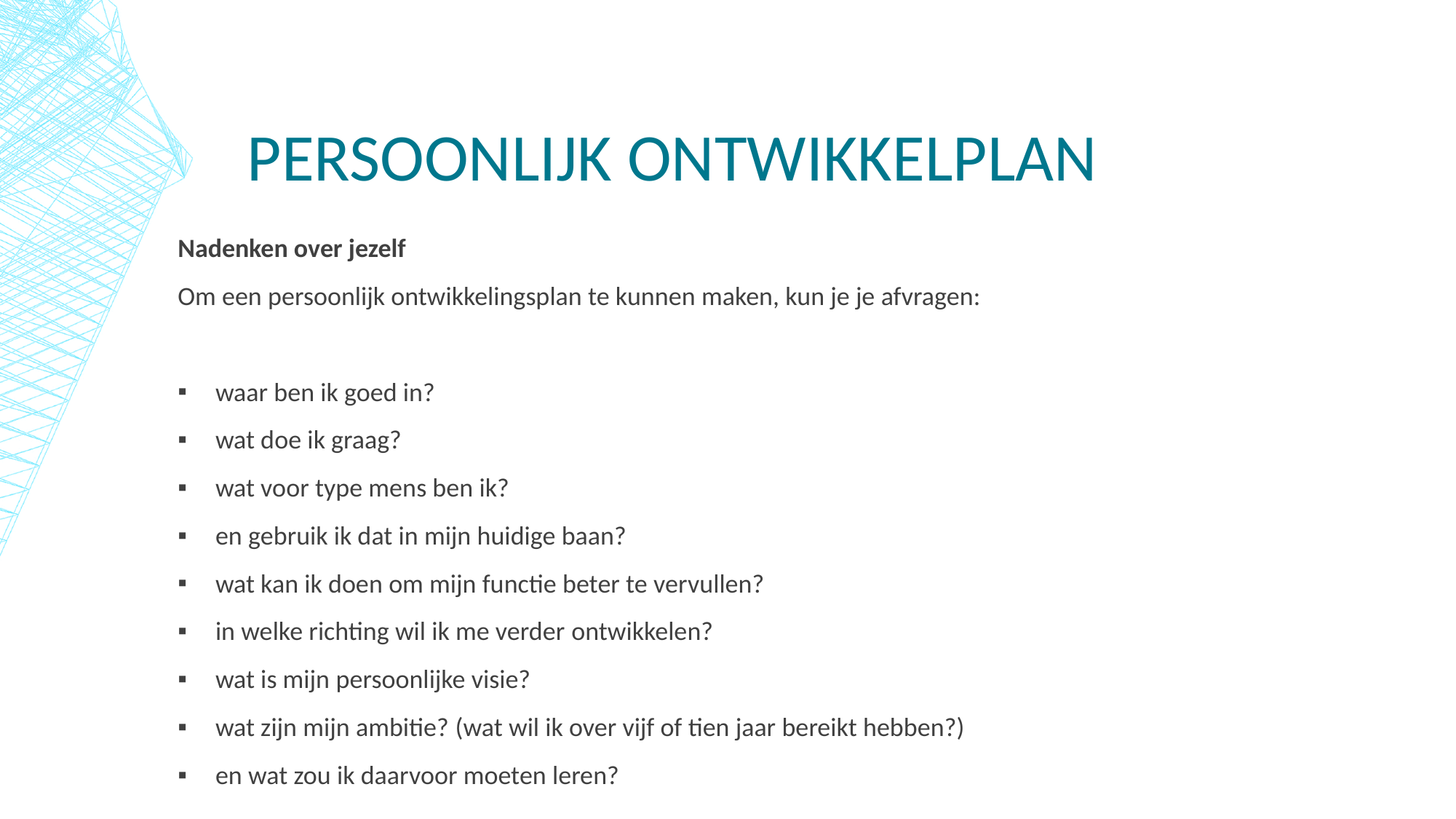

# Persoonlijk ontwikkelplan
Nadenken over jezelf
Om een persoonlijk ontwikkelingsplan te kunnen maken, kun je je afvragen:

waar ben ik goed in?
wat doe ik graag?
wat voor type mens ben ik?
en gebruik ik dat in mijn huidige baan?
wat kan ik doen om mijn functie beter te vervullen?
in welke richting wil ik me verder ontwikkelen?
wat is mijn persoonlijke visie?
wat zijn mijn ambitie? (wat wil ik over vijf of tien jaar bereikt hebben?)
en wat zou ik daarvoor moeten leren?